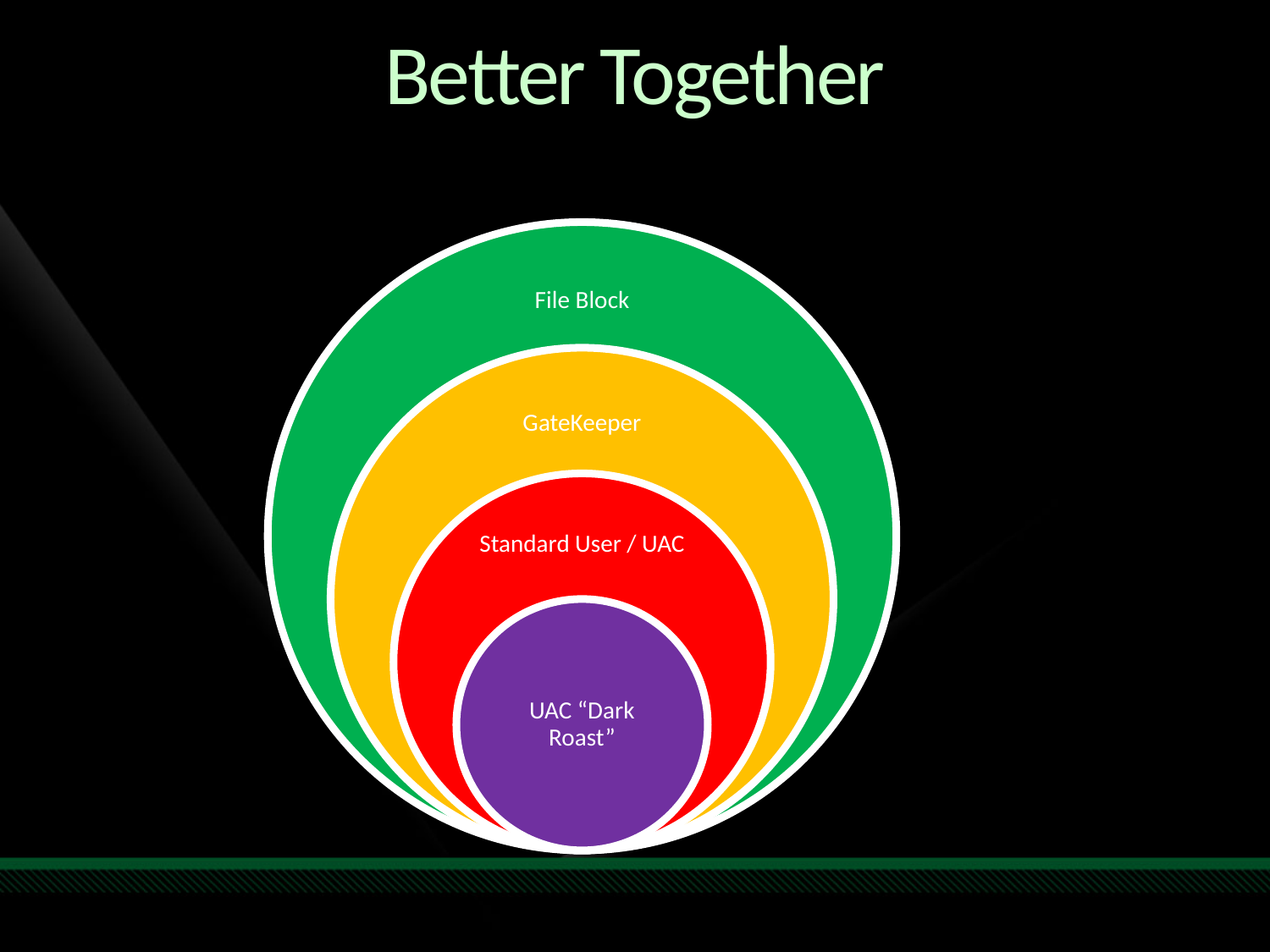

# Better Together
File Block
GateKeeper
Standard User / UAC
UAC “Dark Roast”